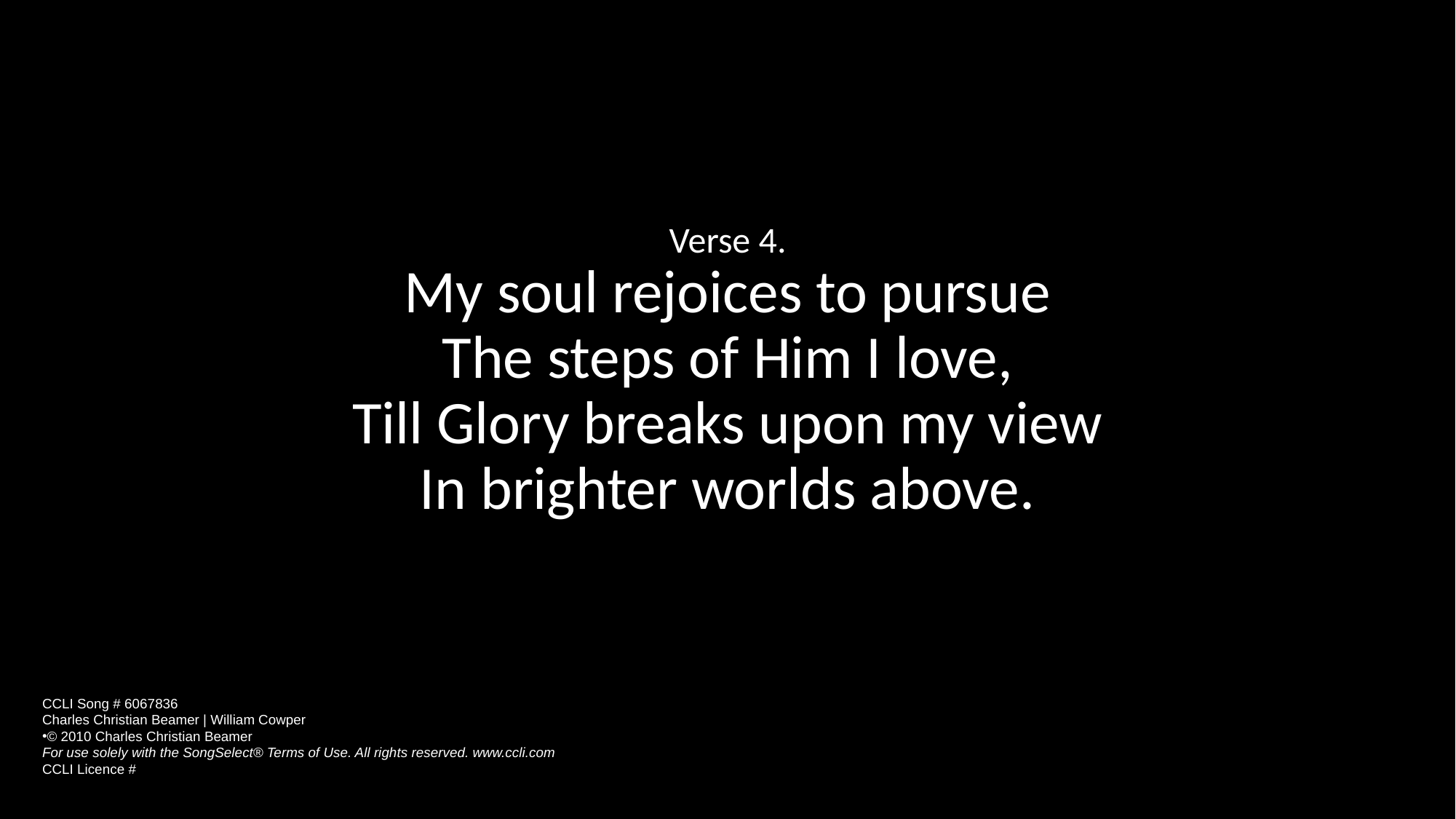

Verse 4.
My soul rejoices to pursue
The steps of Him I love,
Till Glory breaks upon my view
In brighter worlds above.
CCLI Song # 6067836
Charles Christian Beamer | William Cowper
© 2010 Charles Christian Beamer
For use solely with the SongSelect® Terms of Use. All rights reserved. www.ccli.com
CCLI Licence #